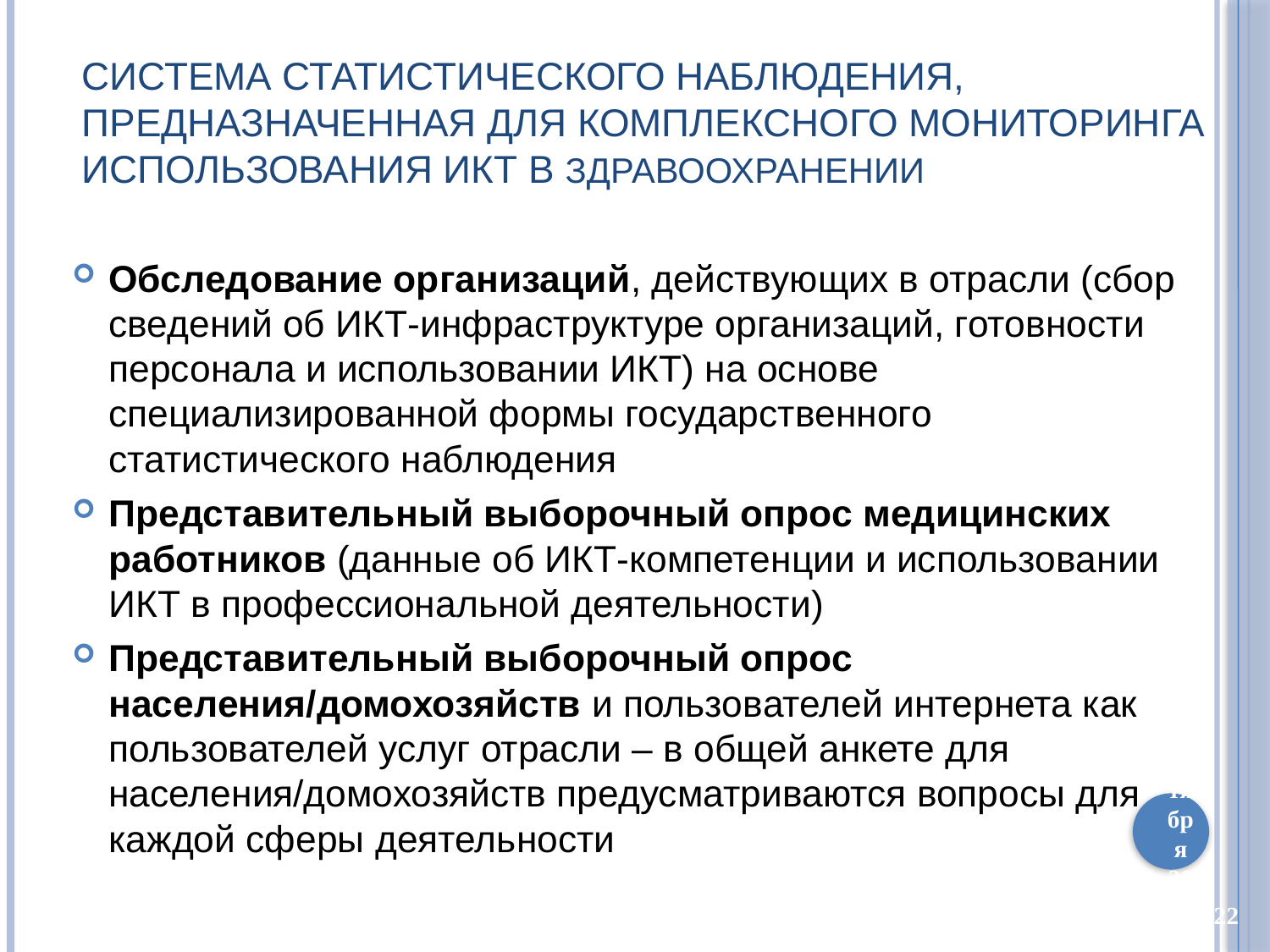

# Система статистического наблюдения, предназначенная для комплексного мониторинга использования ИКТ в здравоохранении
Обследование организаций, действующих в отрасли (сбор сведений об ИКТ-инфраструктуре организаций, готовности персонала и использовании ИКТ) на основе специализированной формы государственного статистического наблюдения
Представительный выборочный опрос медицинских работников (данные об ИКТ-компетенции и использовании ИКТ в профессиональной деятельности)
Представительный выборочный опрос населения/домохозяйств и пользователей интернета как пользователей услуг отрасли – в общей анкете для населения/домохозяйств предусматриваются вопросы для каждой сферы деятельности

1 октября 2010 г.
22